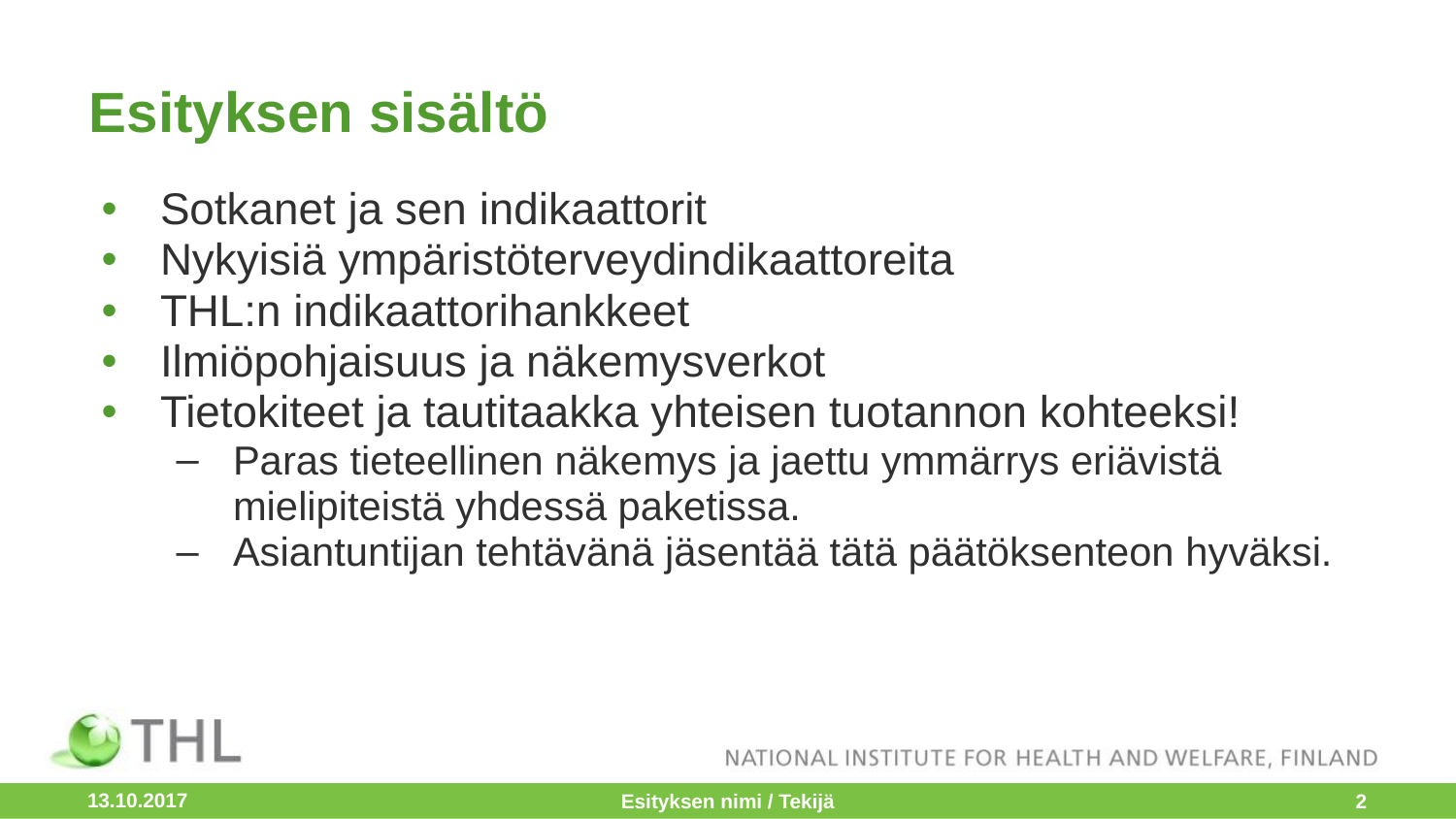

# Esityksen sisältö
Sotkanet ja sen indikaattorit
Nykyisiä ympäristöterveydindikaattoreita
THL:n indikaattorihankkeet
Ilmiöpohjaisuus ja näkemysverkot
Tietokiteet ja tautitaakka yhteisen tuotannon kohteeksi!
Paras tieteellinen näkemys ja jaettu ymmärrys eriävistä mielipiteistä yhdessä paketissa.
Asiantuntijan tehtävänä jäsentää tätä päätöksenteon hyväksi.

13.10.2017
Esityksen nimi / Tekijä
2